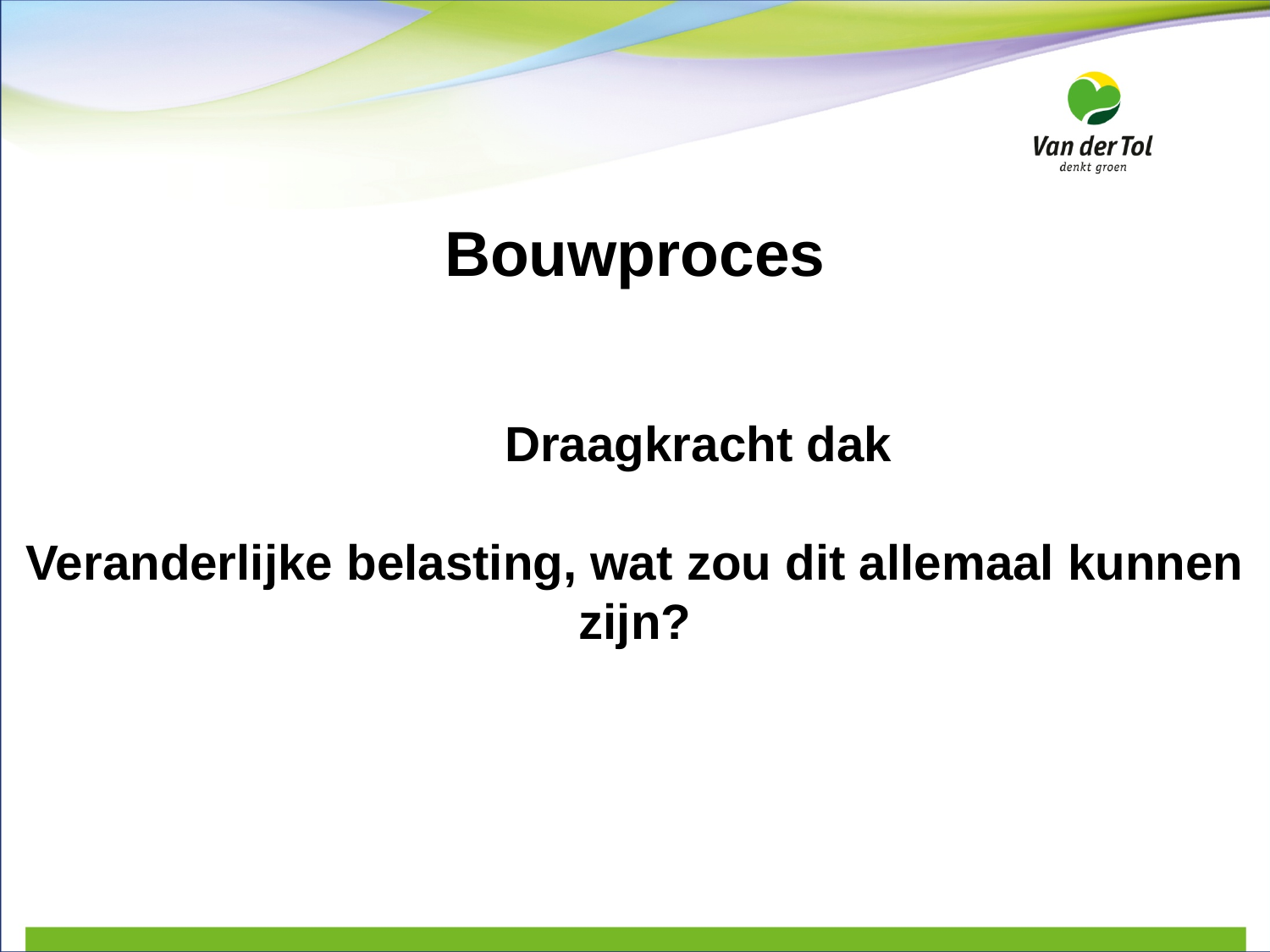

# Bouwproces
	Draagkracht dak

Veranderlijke belasting, wat zou dit allemaal kunnen zijn?